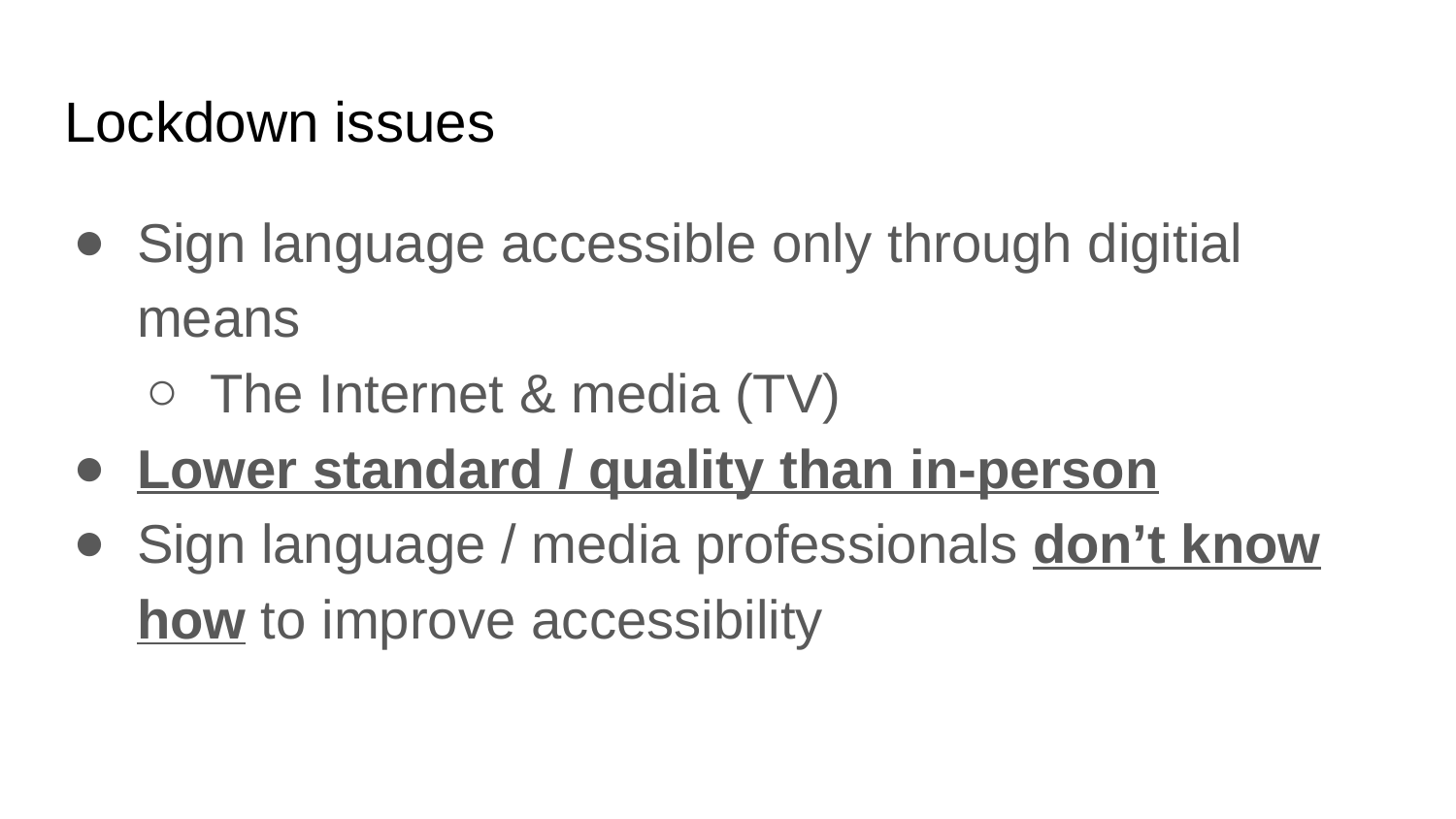

# Lockdown issues
Sign language accessible only through digitial means
The Internet & media (TV)
Lower standard / quality than in-person
Sign language / media professionals don’t know how to improve accessibility